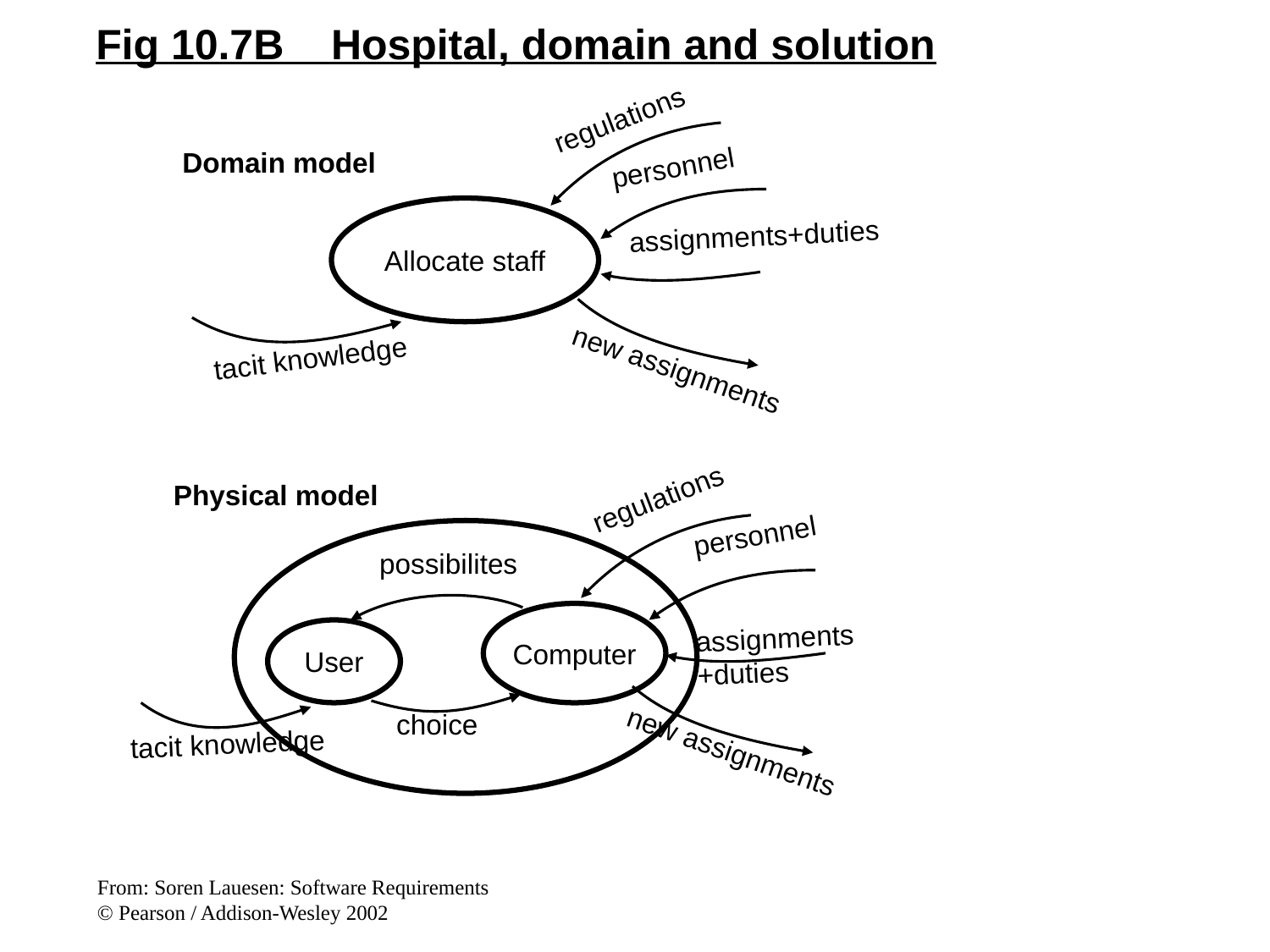

Fig 10.7B    Hospital, domain and solution
regulations

Domain model
personnel

Allocate staff
assignments+duties

tacit knowledge
new assignments
Physical model
regulations
personnel

possibilites

Computer
assignments
+duties
User

choice

tacit knowledge
new assignments
From: Soren Lauesen: Software Requirements
© Pearson / Addison-Wesley 2002